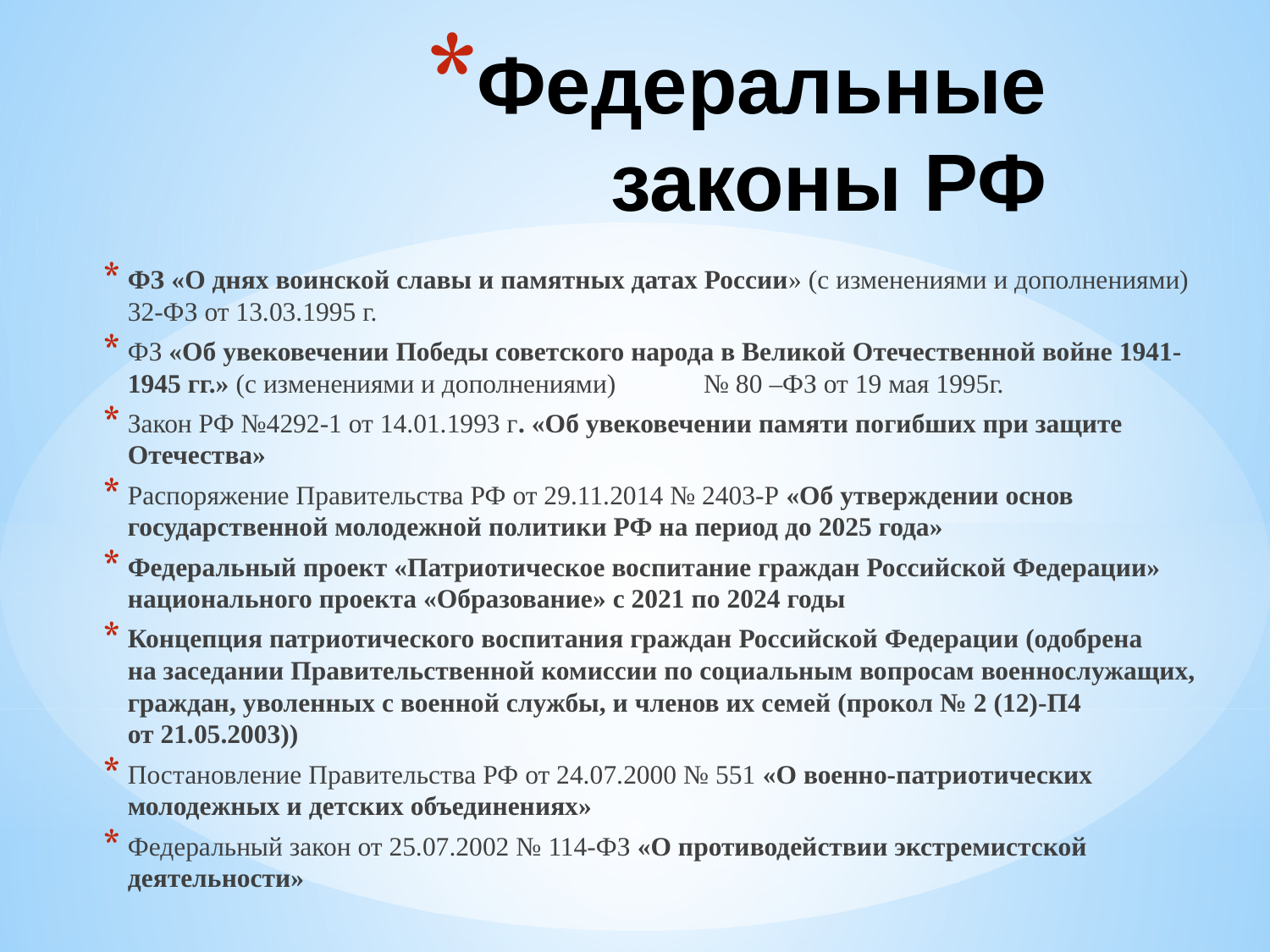

# Федеральные законы РФ
ФЗ «О днях воинской славы и памятных датах России» (с изменениями и дополнениями)  32-ФЗ от 13.03.1995 г.
ФЗ «Об увековечении Победы советского народа в Великой Отечественной войне 1941-1945 гг.» (с изменениями и дополнениями)             № 80 –ФЗ от 19 мая 1995г.
Закон РФ №4292-1 от 14.01.1993 г. «Об увековечении памяти погибших при защите Отечества»
Распоряжение Правительства РФ от 29.11.2014 № 2403‑Р «Об утверждении основ государственной молодежной политики РФ на период до 2025 года»
Федеральный проект «Патриотическое воспитание граждан Российской Федерации» национального проекта «Образование» с 2021 по 2024 годы
Концепция патриотического воспитания граждан Российской Федерации (одобрена на заседании Правительственной комиссии по социальным вопросам военнослужащих, граждан, уволенных с военной службы, и членов их семей (прокол № 2 (12)‑П4 от 21.05.2003))
Постановление Правительства РФ от 24.07.2000 № 551 «О военно‑патриотических молодежных и детских объединениях»
Федеральный закон от 25.07.2002 № 114‑ФЗ «О противодействии экстремистской деятельности»